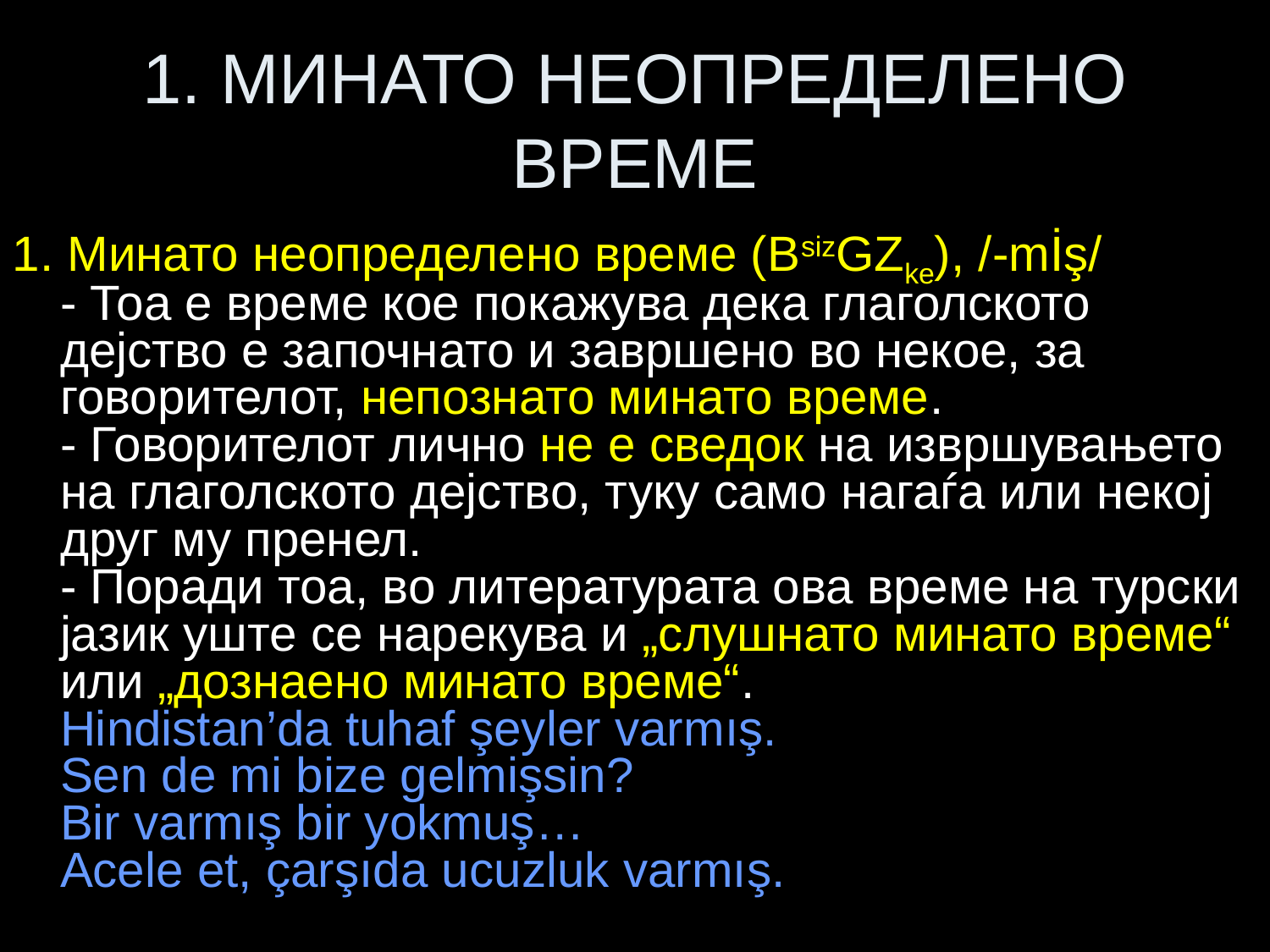

# 1. МИНАТО НЕОПРЕДЕЛЕНО ВРЕМЕ
1. Минато неопределено време (BsizGZke), /-mİş/
- Тоа е време кое покажува дека глаголското дејство е започнато и завршено во некое, за говорителот, непознато минато време.
- Говорителот лично не е сведок на извршувањето на глаголското дејство, туку само нагаѓа или некој друг му пренел.
- Поради тоа, во литературата ова време на турски јазик уште се нарекува и „слушнато минато време“ или „дознаено минато време“.
Hindistan’da tuhaf şeyler varmış.
Sen de mi bize gelmişsin?
Bir varmış bir yokmuş…
Acele et, çarşıda ucuzluk varmış.